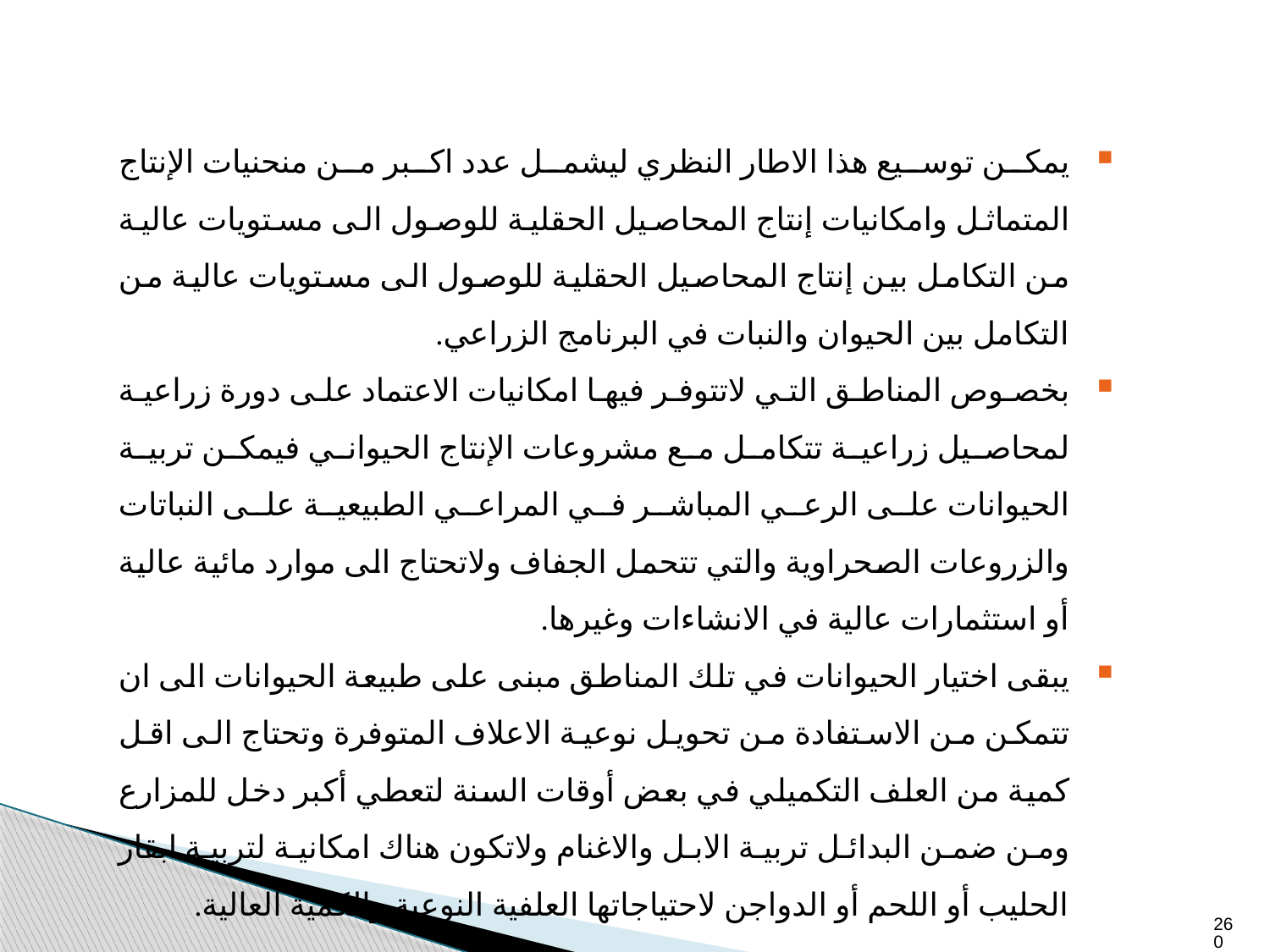

يمكن توسيع هذا الاطار النظري ليشمل عدد اكبر من منحنيات الإنتاج المتماثل وامكانيات إنتاج المحاصيل الحقلية للوصول الى مستويات عالية من التكامل بين إنتاج المحاصيل الحقلية للوصول الى مستويات عالية من التكامل بين الحيوان والنبات في البرنامج الزراعي.
بخصوص المناطق التي لاتتوفر فيها امكانيات الاعتماد على دورة زراعية لمحاصيل زراعية تتكامل مع مشروعات الإنتاج الحيواني فيمكن تربية الحيوانات على الرعي المباشر في المراعي الطبيعية على النباتات والزروعات الصحراوية والتي تتحمل الجفاف ولاتحتاج الى موارد مائية عالية أو استثمارات عالية في الانشاءات وغيرها.
يبقى اختيار الحيوانات في تلك المناطق مبنى على طبيعة الحيوانات الى ان تتمكن من الاستفادة من تحويل نوعية الاعلاف المتوفرة وتحتاج الى اقل كمية من العلف التكميلي في بعض أوقات السنة لتعطي أكبر دخل للمزارع ومن ضمن البدائل تربية الابل والاغنام ولاتكون هناك امكانية لتربية ابقار الحليب أو اللحم أو الدواجن لاحتياجاتها العلفية النوعية والكمية العالية.
260